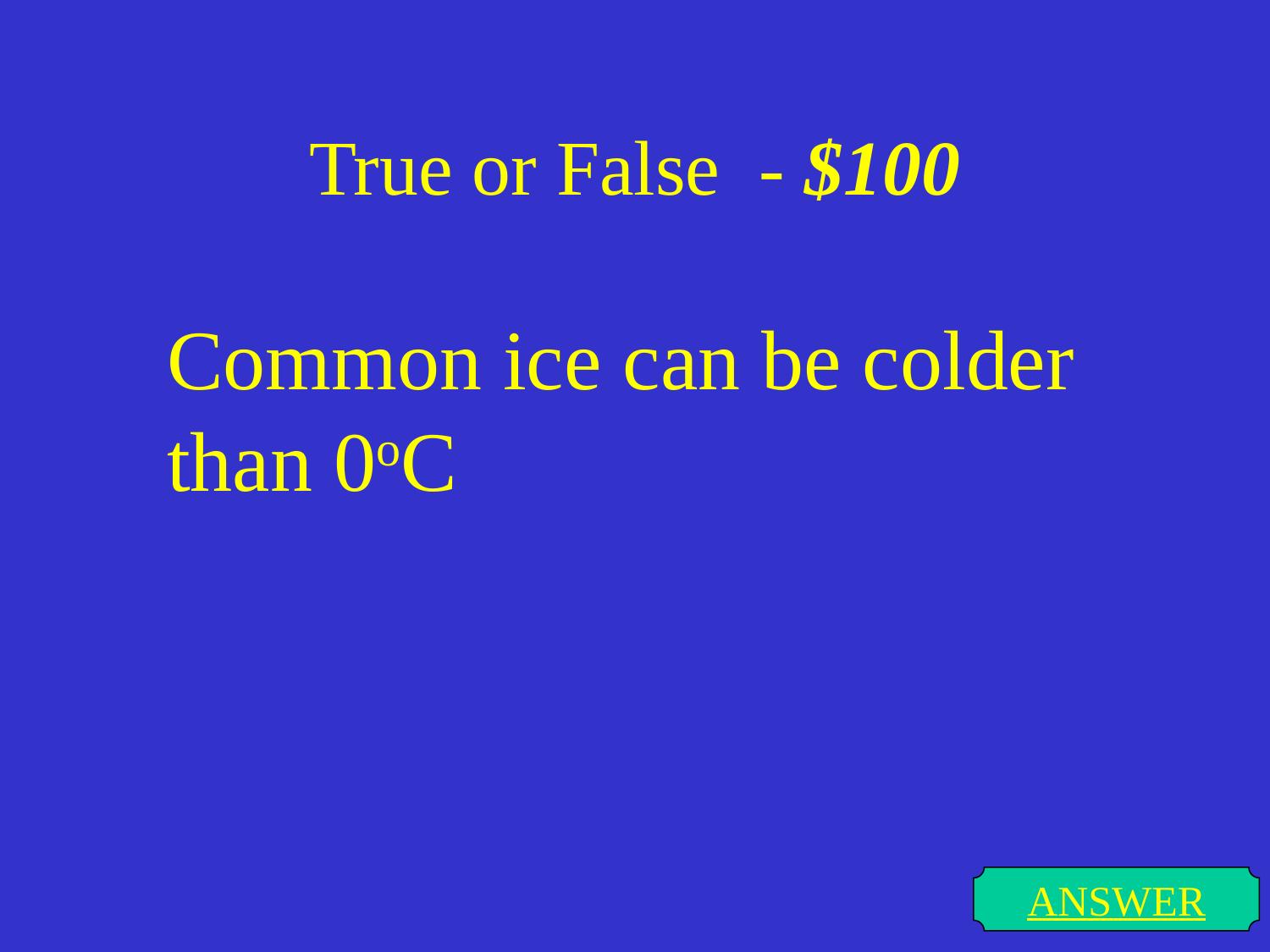

# True or False  - $100
Common ice can be colder than 0oC

ANSWER